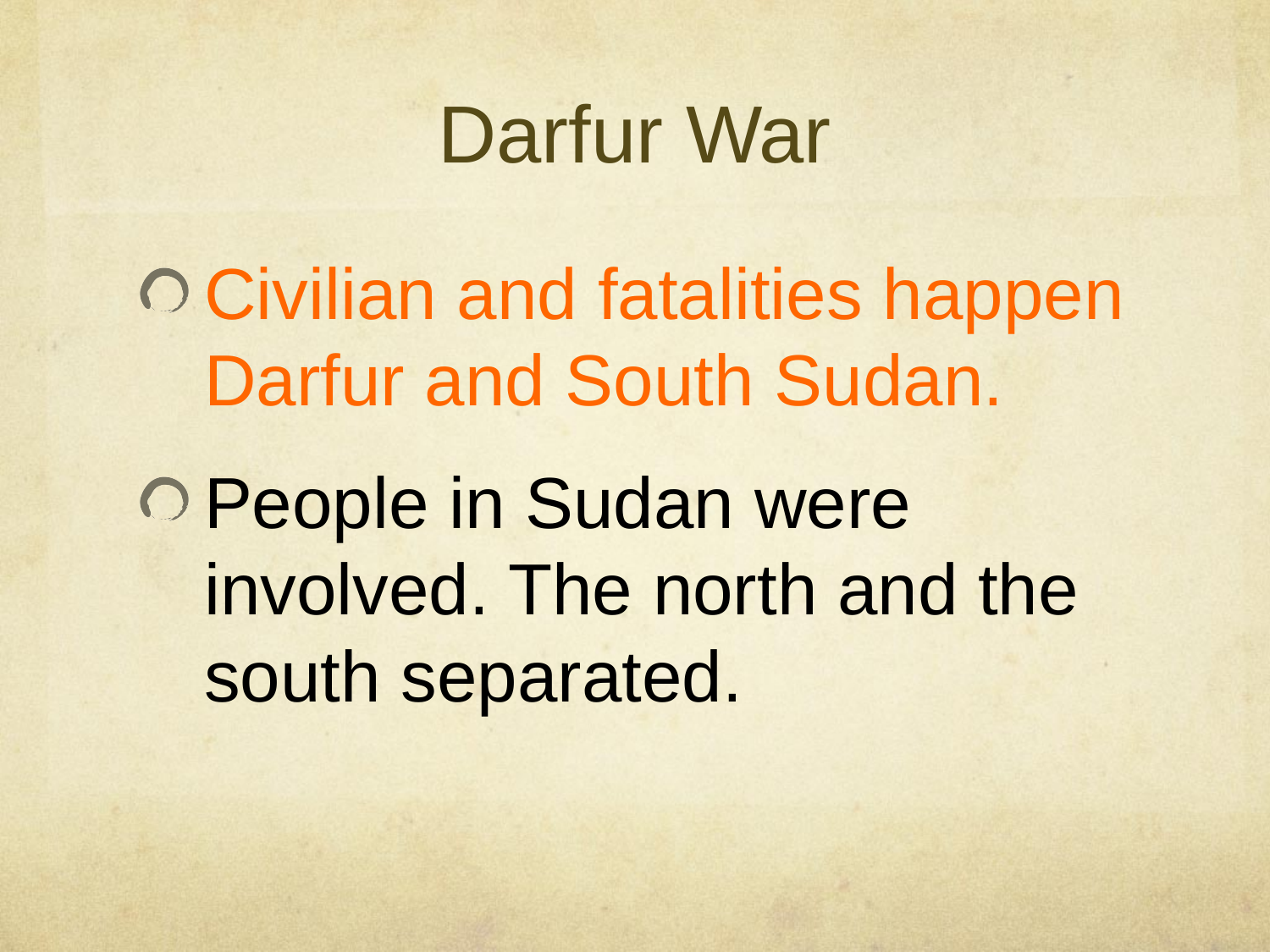

# Darfur War
Civilian and fatalities happen Darfur and South Sudan.
People in Sudan were involved. The north and the south separated.